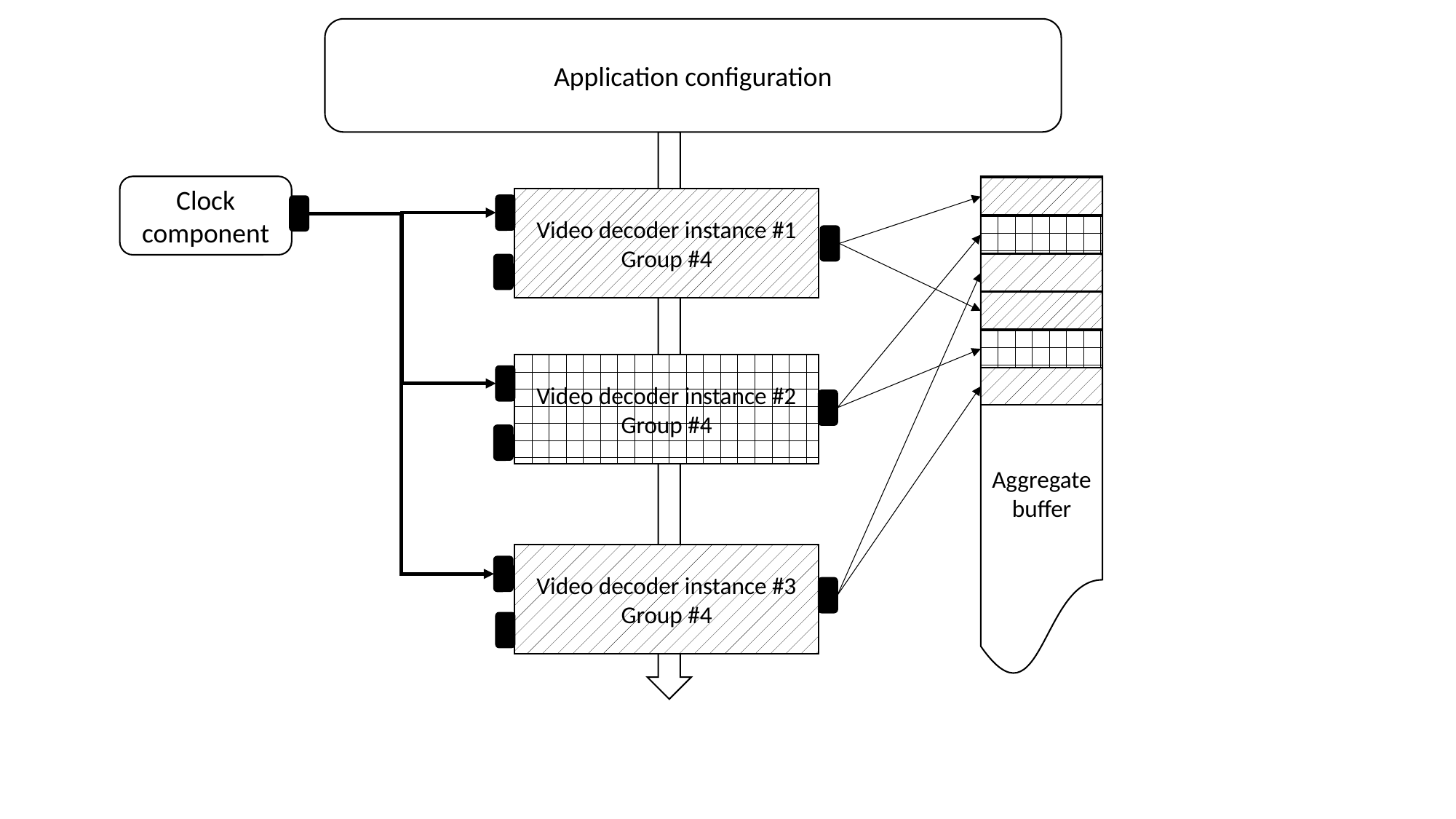

Application configuration

Clock component

Aggregate
buffer

Video decoder instance #1
Group #4

Video decoder instance #2
Group #4

Video decoder instance #3
Group #4